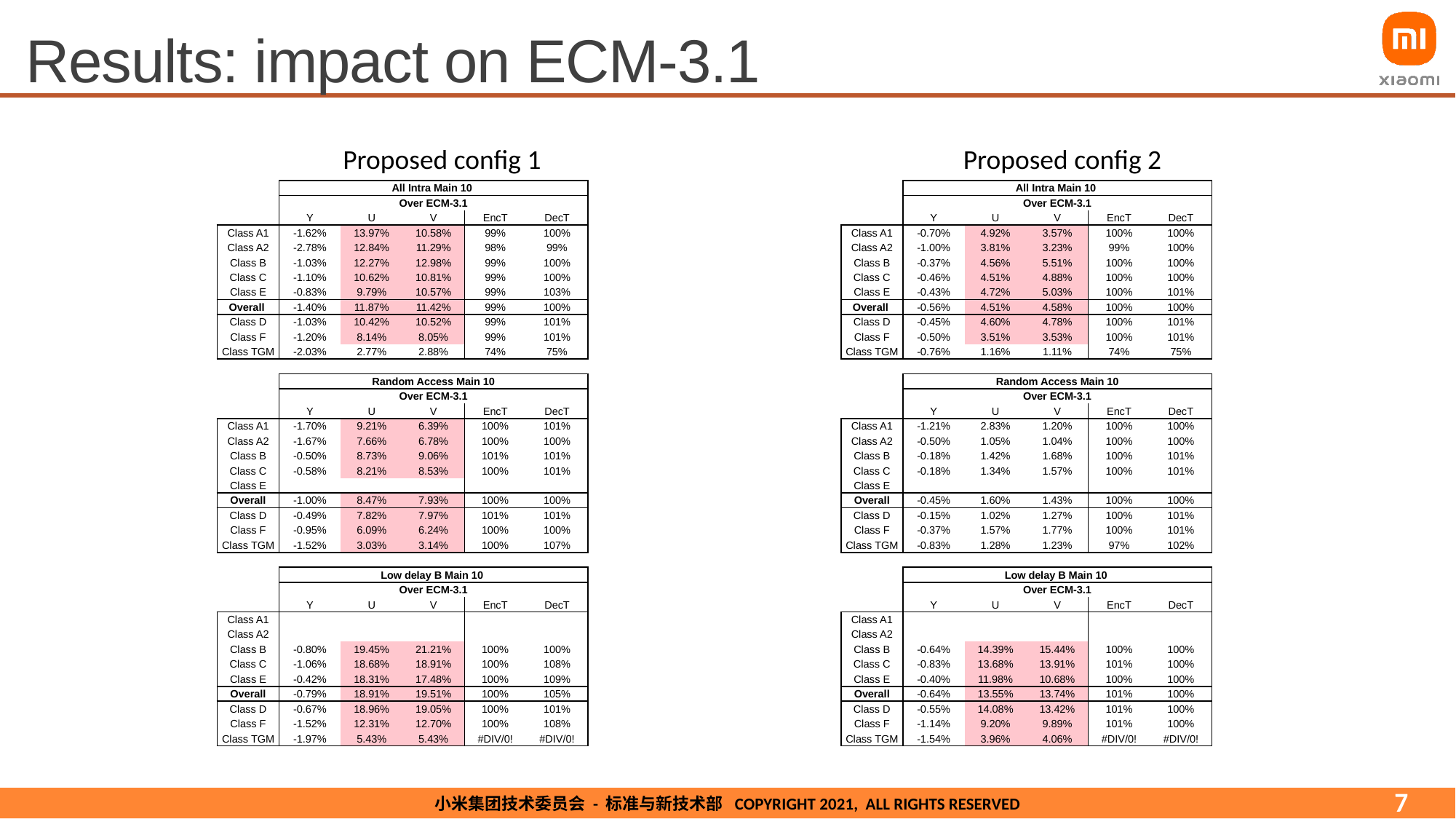

# Results: impact on ECM-3.1
Proposed config 1
Proposed config 2
|  | All Intra Main 10 |  |  |  |  |
| --- | --- | --- | --- | --- | --- |
|  | Over ECM-3.1 |  |  |  |  |
|  | Y | U | V | EncT | DecT |
| Class A1 | -1.62% | 13.97% | 10.58% | 99% | 100% |
| Class A2 | -2.78% | 12.84% | 11.29% | 98% | 99% |
| Class B | -1.03% | 12.27% | 12.98% | 99% | 100% |
| Class C | -1.10% | 10.62% | 10.81% | 99% | 100% |
| Class E | -0.83% | 9.79% | 10.57% | 99% | 103% |
| Overall | -1.40% | 11.87% | 11.42% | 99% | 100% |
| Class D | -1.03% | 10.42% | 10.52% | 99% | 101% |
| Class F | -1.20% | 8.14% | 8.05% | 99% | 101% |
| Class TGM | -2.03% | 2.77% | 2.88% | 74% | 75% |
|  |  |  |  |  |  |
|  | Random Access Main 10 |  |  |  |  |
|  | Over ECM-3.1 |  |  |  |  |
|  | Y | U | V | EncT | DecT |
| Class A1 | -1.70% | 9.21% | 6.39% | 100% | 101% |
| Class A2 | -1.67% | 7.66% | 6.78% | 100% | 100% |
| Class B | -0.50% | 8.73% | 9.06% | 101% | 101% |
| Class C | -0.58% | 8.21% | 8.53% | 100% | 101% |
| Class E |  |  |  |  |  |
| Overall | -1.00% | 8.47% | 7.93% | 100% | 100% |
| Class D | -0.49% | 7.82% | 7.97% | 101% | 101% |
| Class F | -0.95% | 6.09% | 6.24% | 100% | 100% |
| Class TGM | -1.52% | 3.03% | 3.14% | 100% | 107% |
|  |  |  |  |  |  |
|  | Low delay B Main 10 |  |  |  |  |
|  | Over ECM-3.1 |  |  |  |  |
|  | Y | U | V | EncT | DecT |
| Class A1 |  |  |  |  |  |
| Class A2 |  |  |  |  |  |
| Class B | -0.80% | 19.45% | 21.21% | 100% | 100% |
| Class C | -1.06% | 18.68% | 18.91% | 100% | 108% |
| Class E | -0.42% | 18.31% | 17.48% | 100% | 109% |
| Overall | -0.79% | 18.91% | 19.51% | 100% | 105% |
| Class D | -0.67% | 18.96% | 19.05% | 100% | 101% |
| Class F | -1.52% | 12.31% | 12.70% | 100% | 108% |
| Class TGM | -1.97% | 5.43% | 5.43% | #DIV/0! | #DIV/0! |
|  | All Intra Main 10 |  |  |  |  |
| --- | --- | --- | --- | --- | --- |
|  | Over ECM-3.1 |  |  |  |  |
|  | Y | U | V | EncT | DecT |
| Class A1 | -0.70% | 4.92% | 3.57% | 100% | 100% |
| Class A2 | -1.00% | 3.81% | 3.23% | 99% | 100% |
| Class B | -0.37% | 4.56% | 5.51% | 100% | 100% |
| Class C | -0.46% | 4.51% | 4.88% | 100% | 100% |
| Class E | -0.43% | 4.72% | 5.03% | 100% | 101% |
| Overall | -0.56% | 4.51% | 4.58% | 100% | 100% |
| Class D | -0.45% | 4.60% | 4.78% | 100% | 101% |
| Class F | -0.50% | 3.51% | 3.53% | 100% | 101% |
| Class TGM | -0.76% | 1.16% | 1.11% | 74% | 75% |
|  |  |  |  |  |  |
|  | Random Access Main 10 |  |  |  |  |
|  | Over ECM-3.1 |  |  |  |  |
|  | Y | U | V | EncT | DecT |
| Class A1 | -1.21% | 2.83% | 1.20% | 100% | 100% |
| Class A2 | -0.50% | 1.05% | 1.04% | 100% | 100% |
| Class B | -0.18% | 1.42% | 1.68% | 100% | 101% |
| Class C | -0.18% | 1.34% | 1.57% | 100% | 101% |
| Class E |  |  |  |  |  |
| Overall | -0.45% | 1.60% | 1.43% | 100% | 100% |
| Class D | -0.15% | 1.02% | 1.27% | 100% | 101% |
| Class F | -0.37% | 1.57% | 1.77% | 100% | 101% |
| Class TGM | -0.83% | 1.28% | 1.23% | 97% | 102% |
|  |  |  |  |  |  |
|  | Low delay B Main 10 |  |  |  |  |
|  | Over ECM-3.1 |  |  |  |  |
|  | Y | U | V | EncT | DecT |
| Class A1 |  |  |  |  |  |
| Class A2 |  |  |  |  |  |
| Class B | -0.64% | 14.39% | 15.44% | 100% | 100% |
| Class C | -0.83% | 13.68% | 13.91% | 101% | 100% |
| Class E | -0.40% | 11.98% | 10.68% | 100% | 100% |
| Overall | -0.64% | 13.55% | 13.74% | 101% | 100% |
| Class D | -0.55% | 14.08% | 13.42% | 101% | 100% |
| Class F | -1.14% | 9.20% | 9.89% | 101% | 100% |
| Class TGM | -1.54% | 3.96% | 4.06% | #DIV/0! | #DIV/0! |
7